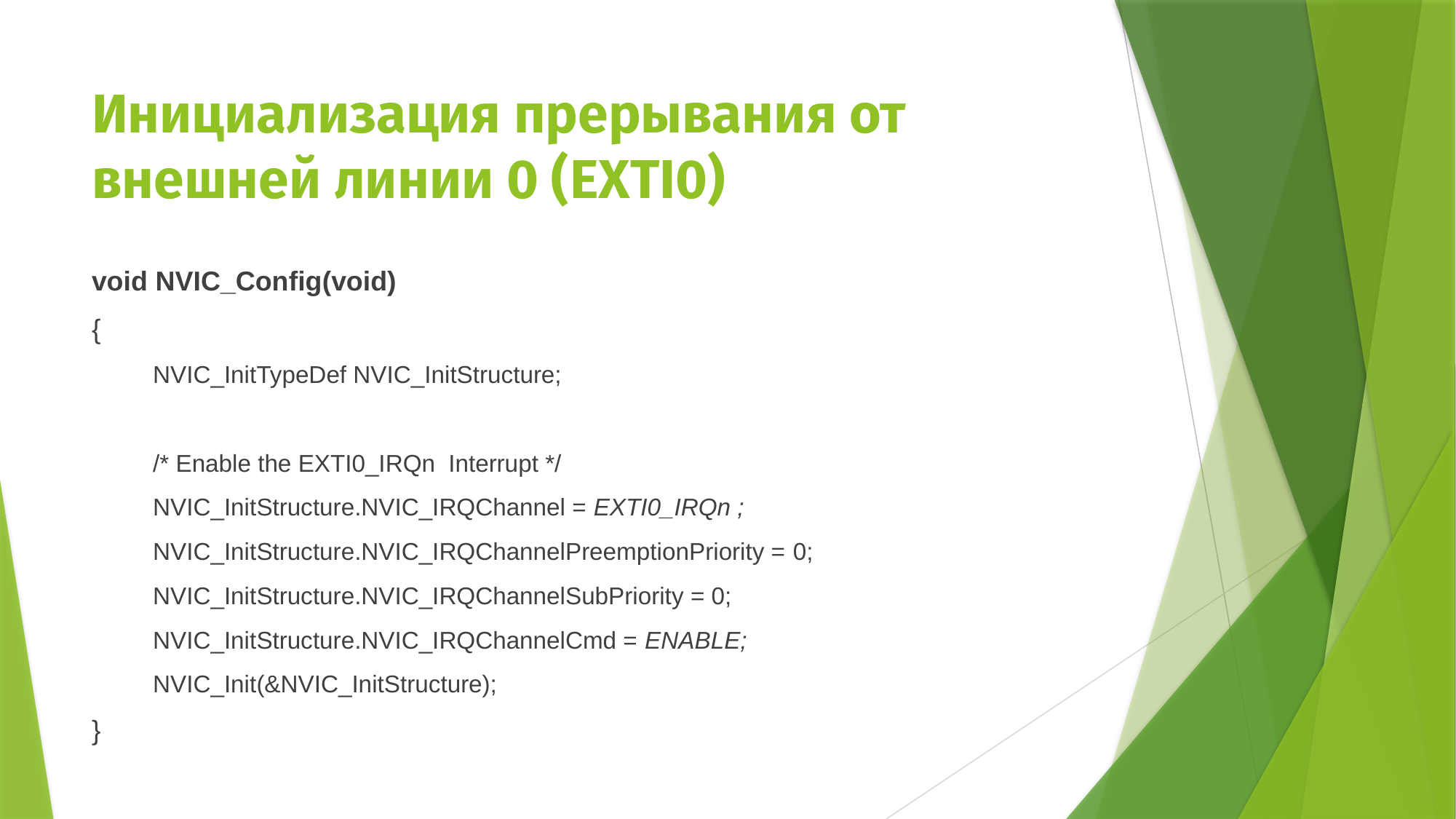

# Инициализация прерывания от внешней линии 0 (EXTI0)
void NVIC_Config(void)
{
  NVIC_InitTypeDef NVIC_InitStructure;

  /* Enable the EXTI0_IRQn  Interrupt */
  NVIC_InitStructure.NVIC_IRQChannel = EXTI0_IRQn ;
  NVIC_InitStructure.NVIC_IRQChannelPreemptionPriority = 0;
  NVIC_InitStructure.NVIC_IRQChannelSubPriority = 0;
  NVIC_InitStructure.NVIC_IRQChannelCmd = ENABLE;
  NVIC_Init(&NVIC_InitStructure);
}